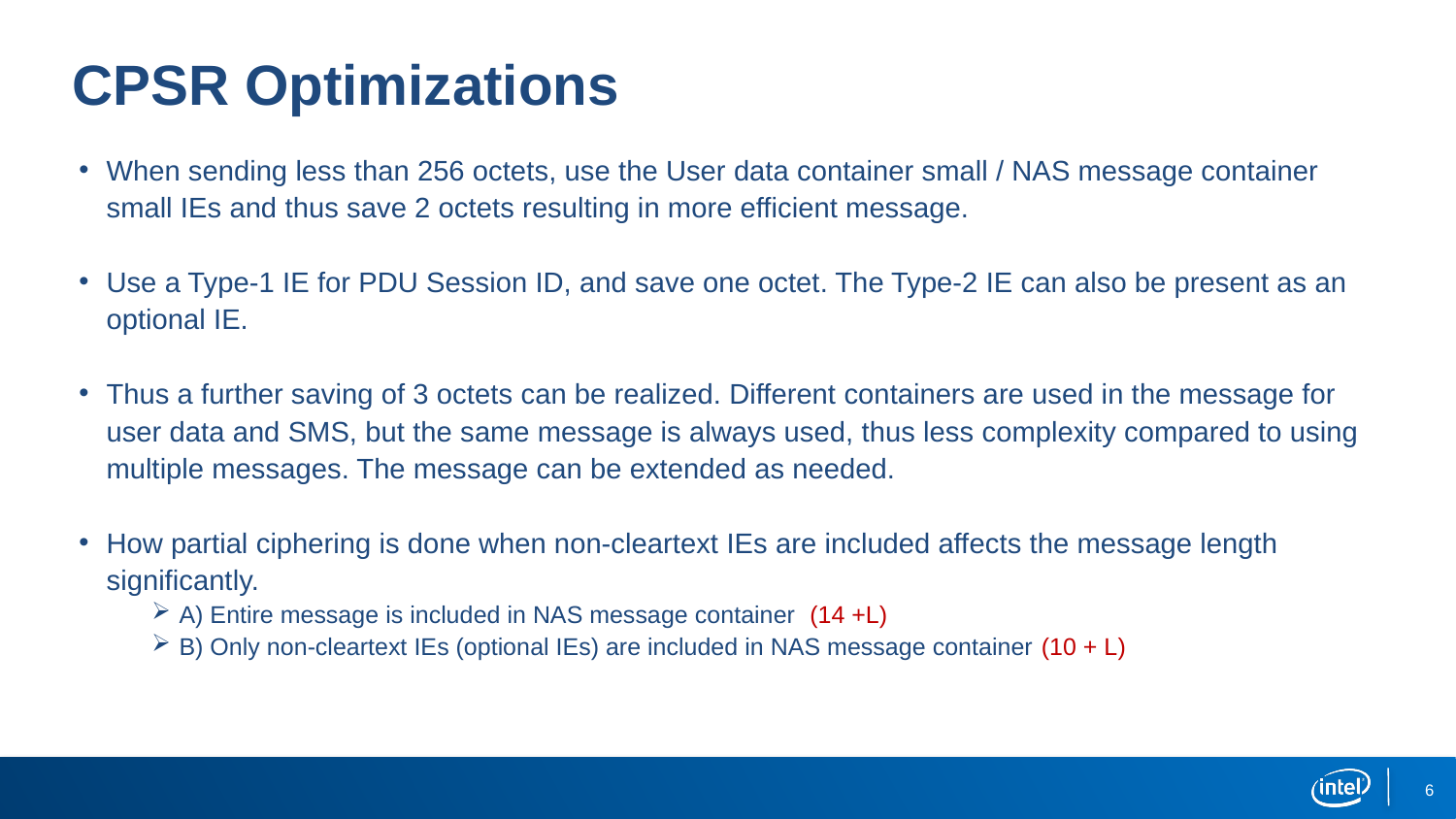

# CPSR Optimizations
When sending less than 256 octets, use the User data container small / NAS message container small IEs and thus save 2 octets resulting in more efficient message.

Use a Type-1 IE for PDU Session ID, and save one octet. The Type-2 IE can also be present as an optional IE.

Thus a further saving of 3 octets can be realized. Different containers are used in the message for user data and SMS, but the same message is always used, thus less complexity compared to using multiple messages. The message can be extended as needed.

How partial ciphering is done when non-cleartext IEs are included affects the message length significantly.
A) Entire message is included in NAS message container  (14 +L)
B) Only non-cleartext IEs (optional IEs) are included in NAS message container (10 + L)

6